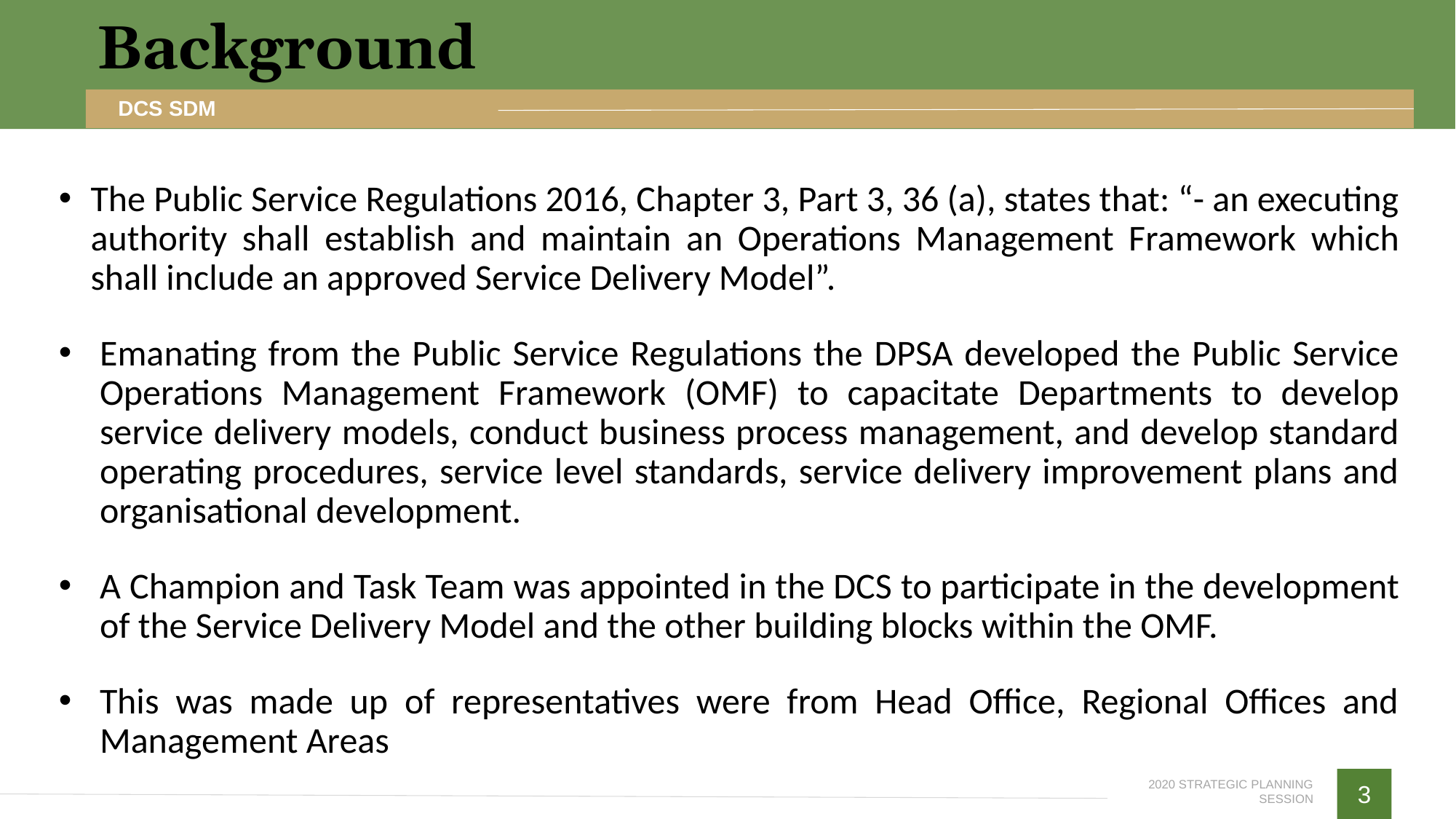

Background
DCS SDM
The Public Service Regulations 2016, Chapter 3, Part 3, 36 (a), states that: “- an executing authority shall establish and maintain an Operations Management Framework which shall include an approved Service Delivery Model”.
Emanating from the Public Service Regulations the DPSA developed the Public Service Operations Management Framework (OMF) to capacitate Departments to develop service delivery models, conduct business process management, and develop standard operating procedures, service level standards, service delivery improvement plans and organisational development.
A Champion and Task Team was appointed in the DCS to participate in the development of the Service Delivery Model and the other building blocks within the OMF.
This was made up of representatives were from Head Office, Regional Offices and Management Areas